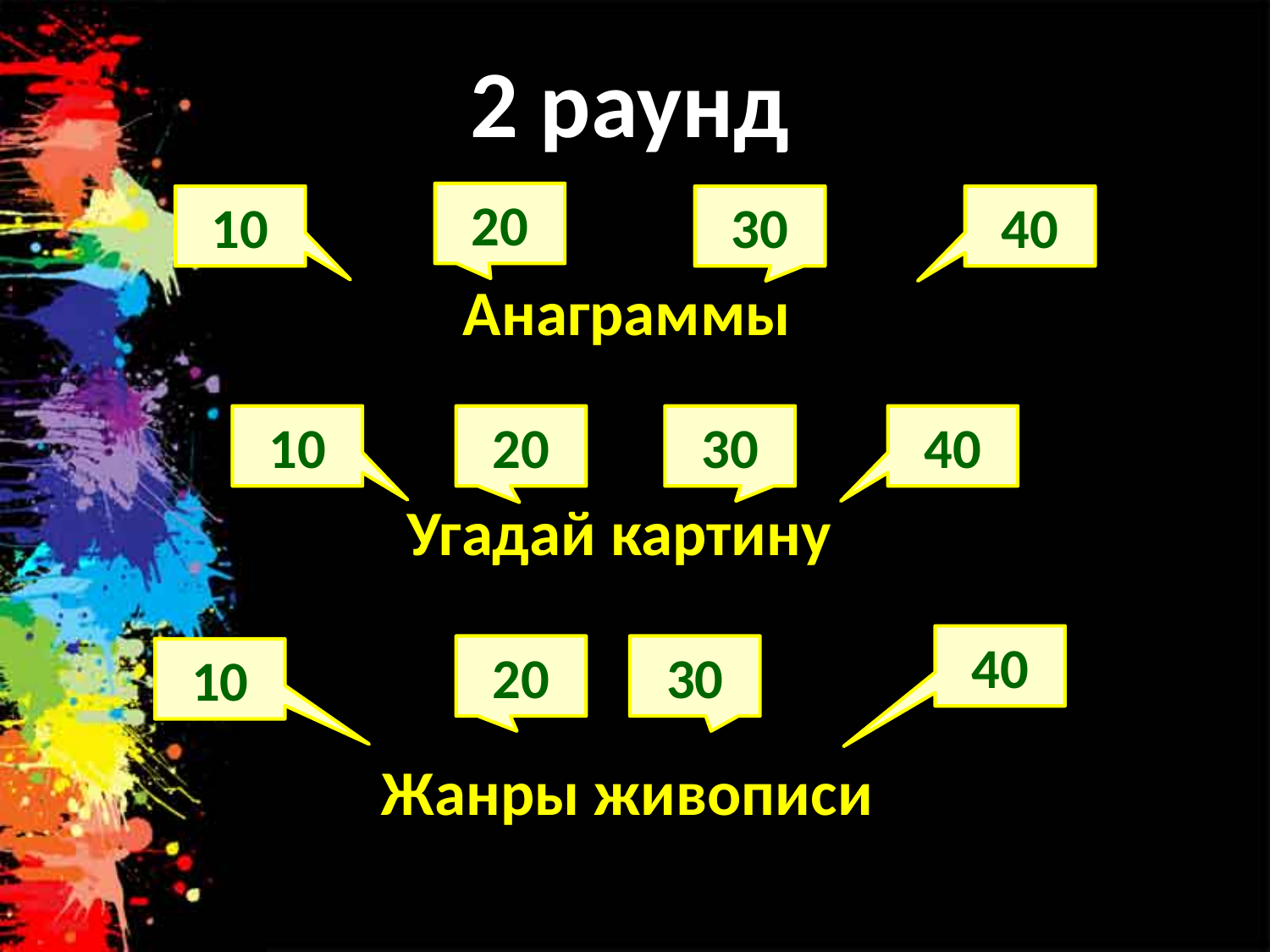

# 2 раунд
20
10
30
40
Анаграммы
10
20
30
40
Угадай картину
40
20
30
10
Жанры живописи